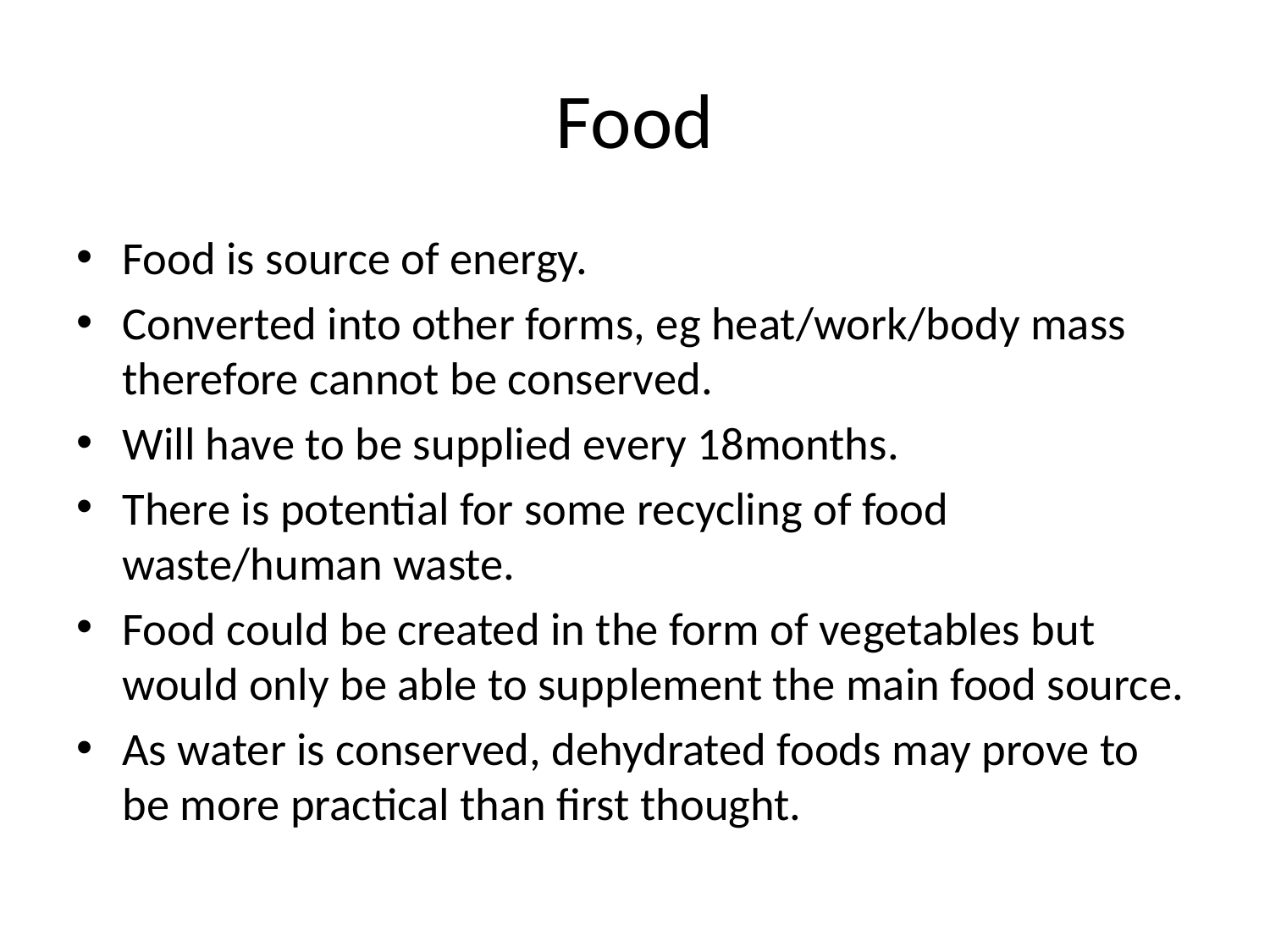

# Food
Food is source of energy.
Converted into other forms, eg heat/work/body mass  therefore cannot be conserved.
Will have to be supplied every 18months.
There is potential for some recycling of food waste/human waste.
Food could be created in the form of vegetables but would only be able to supplement the main food source.
As water is conserved, dehydrated foods may prove to be more practical than first thought.